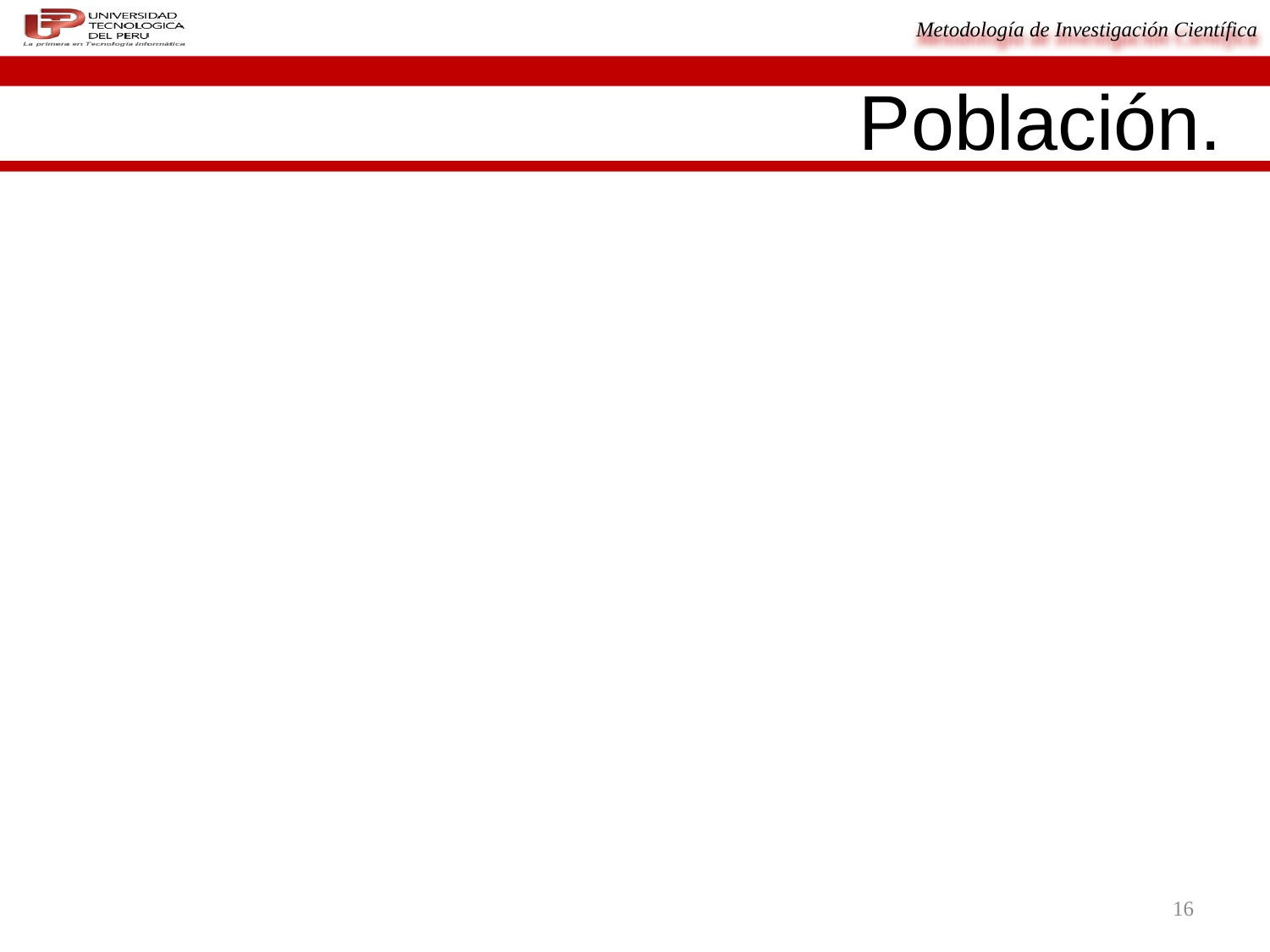

# Población.
La población de una investigación  está compuesta por todos los elementos, personas, objetos que participan del fenómeno que fue definido y delimitado en el análisis del problema de investigación.
También se le conoce como universo.
16